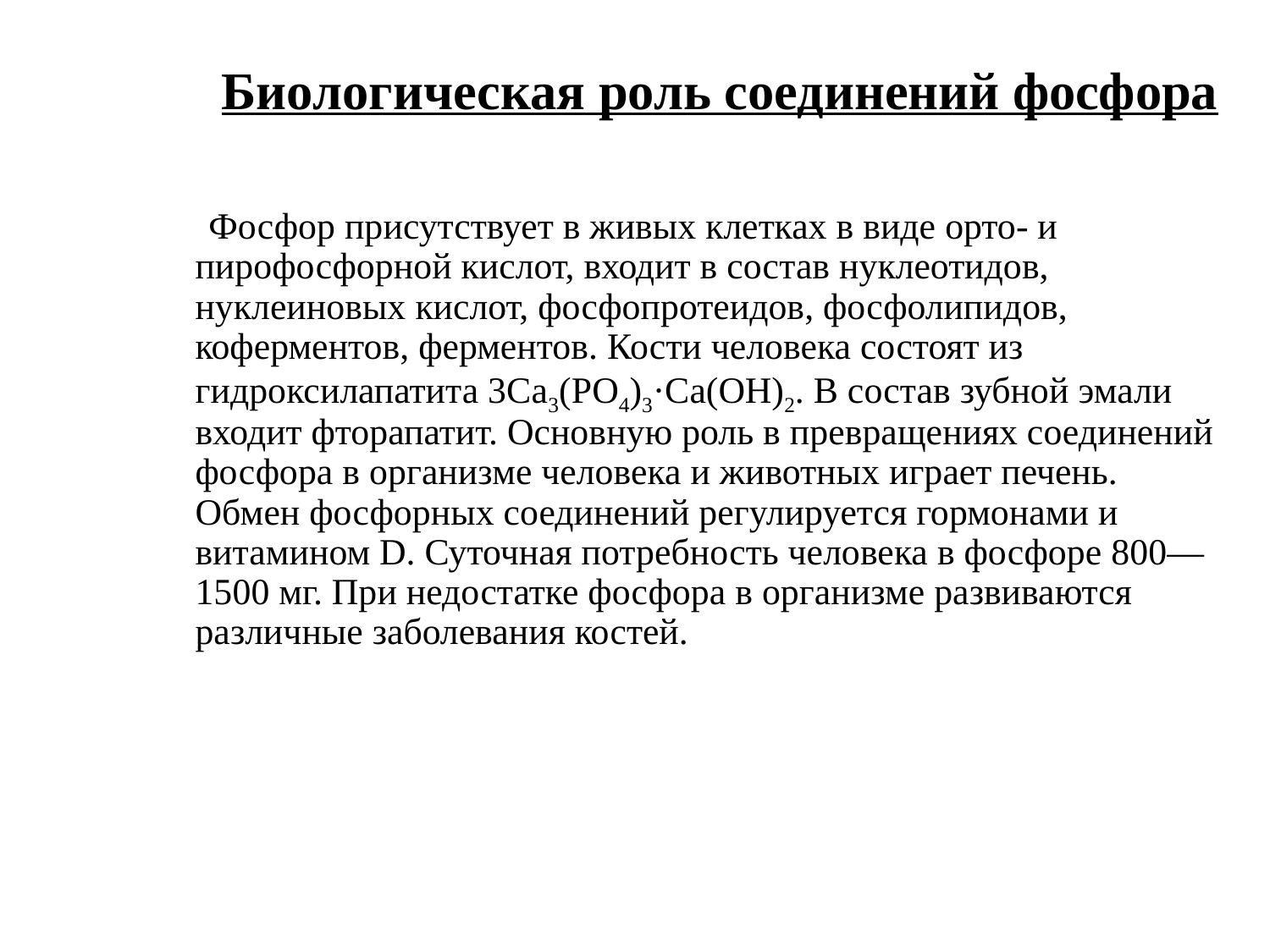

# Биологическая роль соединений фосфора
    Фосфор присутствует в живых клетках в виде орто- и пирофосфорной кислот, входит в состав нуклеотидов, нуклеиновых кислот, фосфопротеидов, фосфолипидов, коферментов, ферментов. Кости человека состоят из гидроксилапатита 3Са3(РО4)3·Ca(OH)2. В состав зубной эмали входит фторапатит. Основную роль в превращениях соединений фосфора в организме человека и животных играет печень. Обмен фосфорных соединений регулируется гормонами и витамином D. Суточная потребность человека в фосфоре 800—1500 мг. При недостатке фосфора в организме развиваются различные заболевания костей.